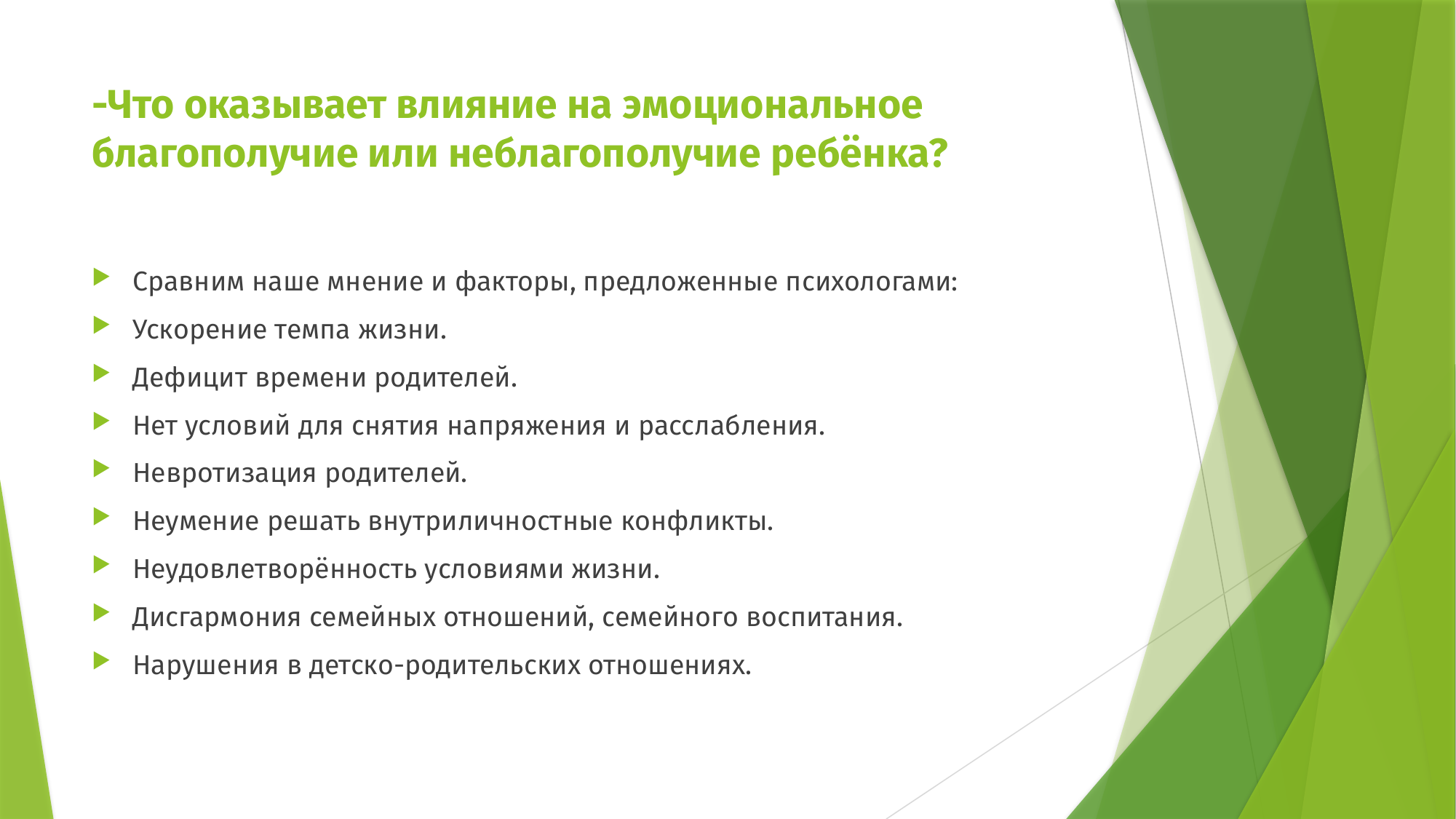

# -Что оказывает влияние на эмоциональное благополучие или неблагополучие ребёнка?
Сравним наше мнение и факторы, предложенные психологами:
Ускорение темпа жизни.
Дефицит времени родителей.
Нет условий для снятия напряжения и расслабления.
Невротизация родителей.
Неумение решать внутриличностные конфликты.
Неудовлетворённость условиями жизни.
Дисгармония семейных отношений, семейного воспитания.
Нарушения в детско-родительских отношениях.